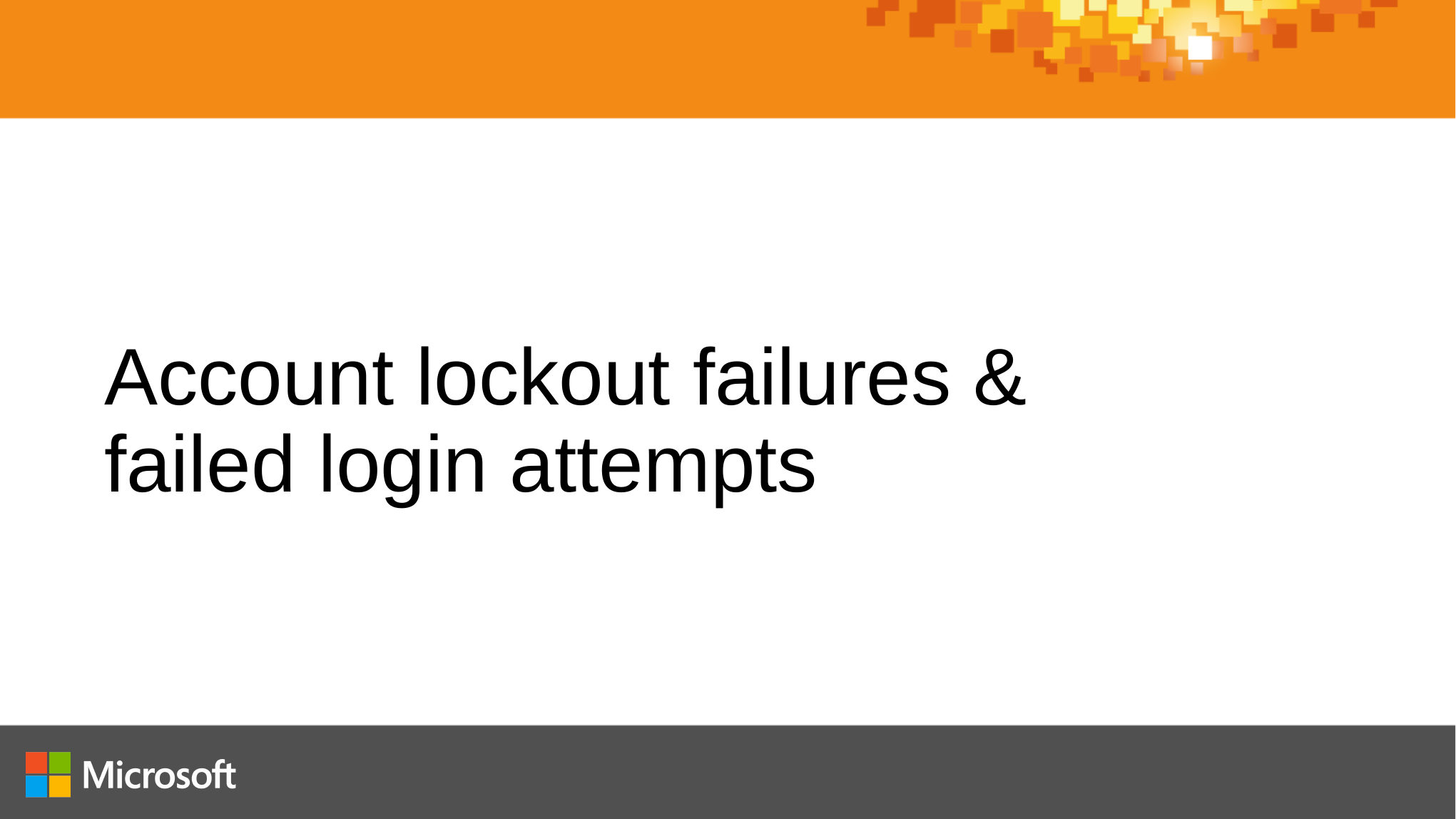

Account lockout failures &
failed login attempts